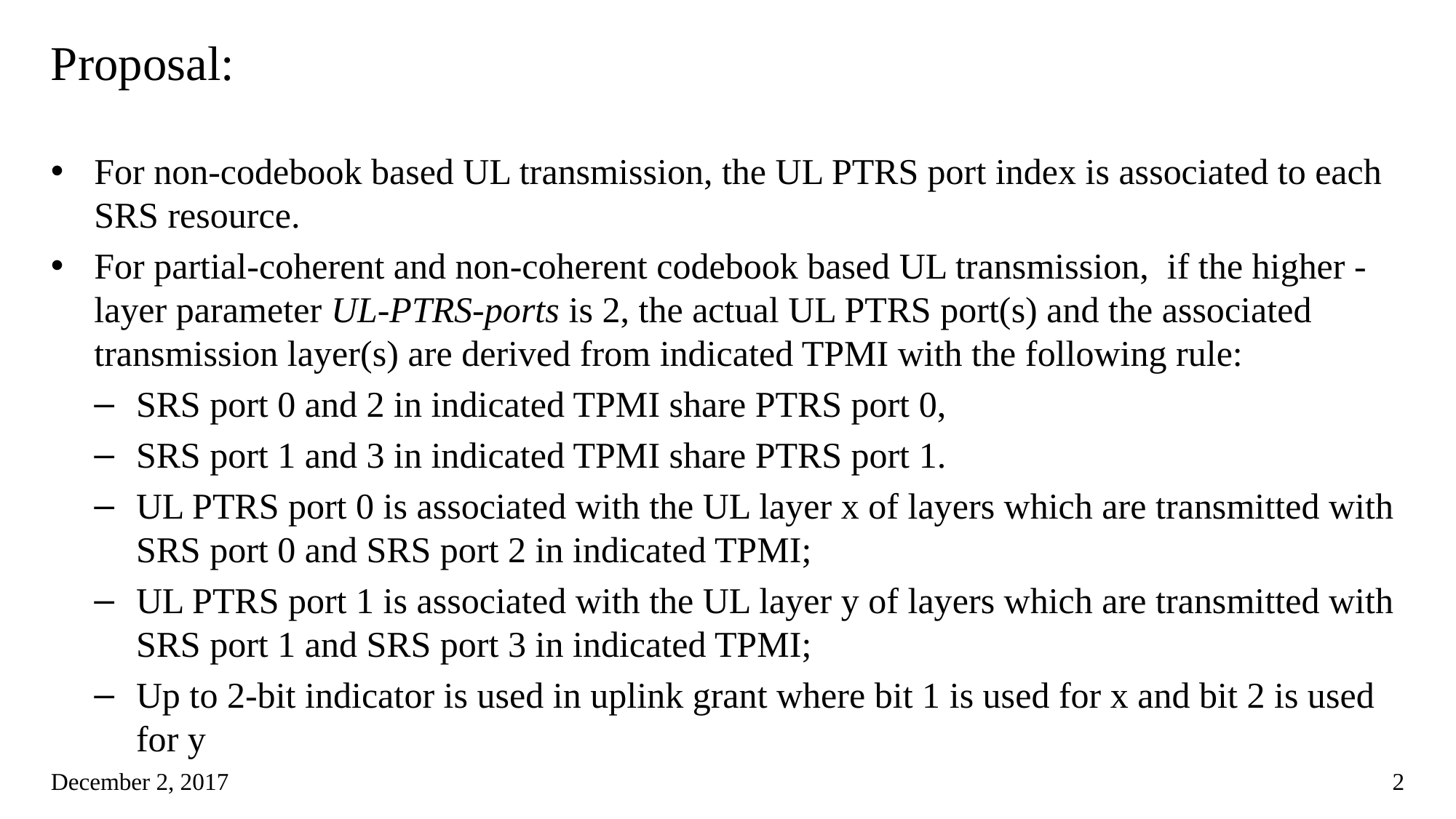

# Proposal:
For non-codebook based UL transmission, the UL PTRS port index is associated to each SRS resource.
For partial-coherent and non-coherent codebook based UL transmission,  if the higher -layer parameter UL-PTRS-ports is 2, the actual UL PTRS port(s) and the associated transmission layer(s) are derived from indicated TPMI with the following rule:
SRS port 0 and 2 in indicated TPMI share PTRS port 0,
SRS port 1 and 3 in indicated TPMI share PTRS port 1.
UL PTRS port 0 is associated with the UL layer x of layers which are transmitted with SRS port 0 and SRS port 2 in indicated TPMI;
UL PTRS port 1 is associated with the UL layer y of layers which are transmitted with SRS port 1 and SRS port 3 in indicated TPMI;
Up to 2-bit indicator is used in uplink grant where bit 1 is used for x and bit 2 is used for y

December 2, 2017
2